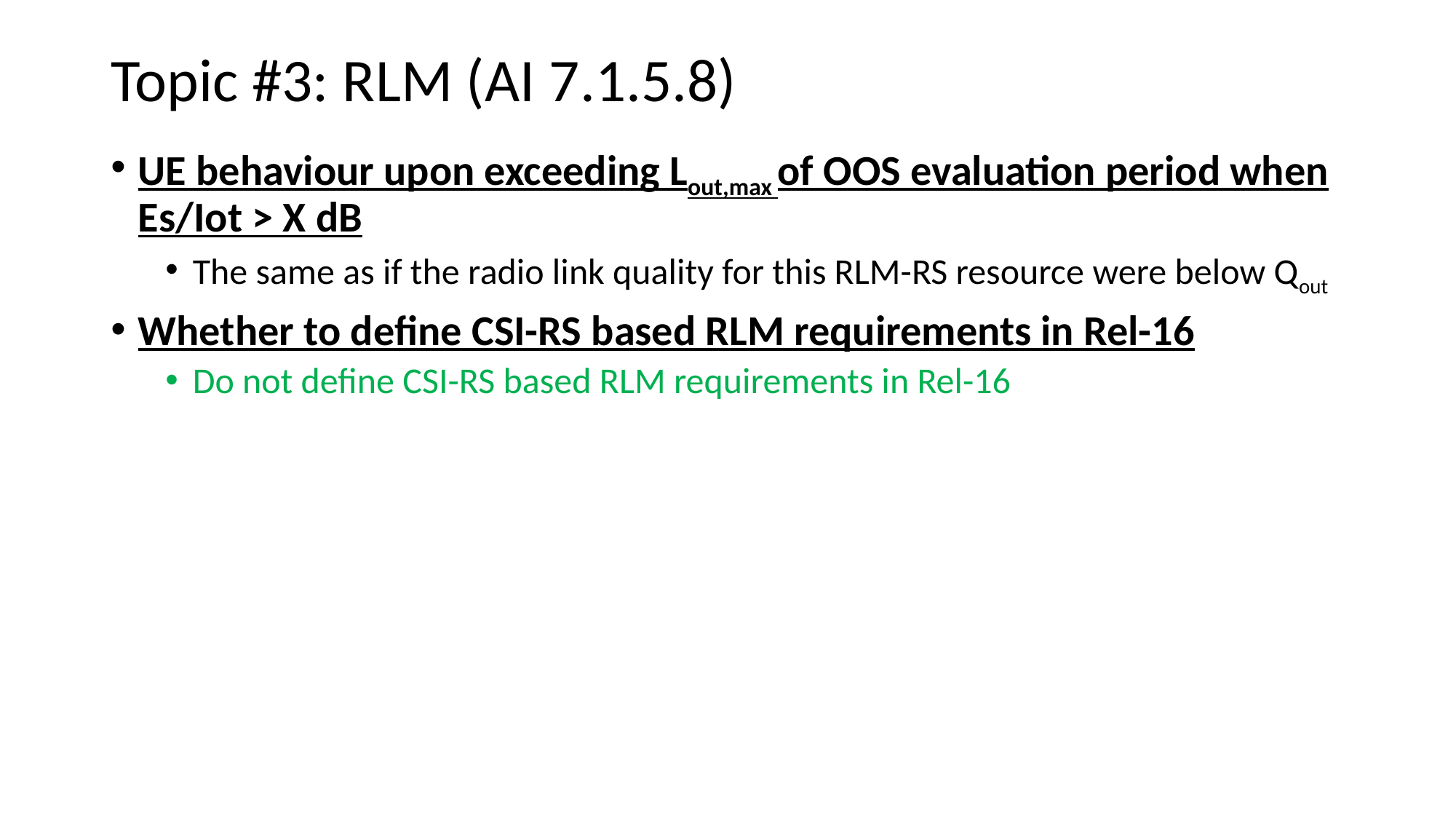

# Topic #3: RLM (AI 7.1.5.8)
UE behaviour upon exceeding Lout,max of OOS evaluation period when Es/Iot > X dB
The same as if the radio link quality for this RLM-RS resource were below Qout
Whether to define CSI-RS based RLM requirements in Rel-16
Do not define CSI-RS based RLM requirements in Rel-16